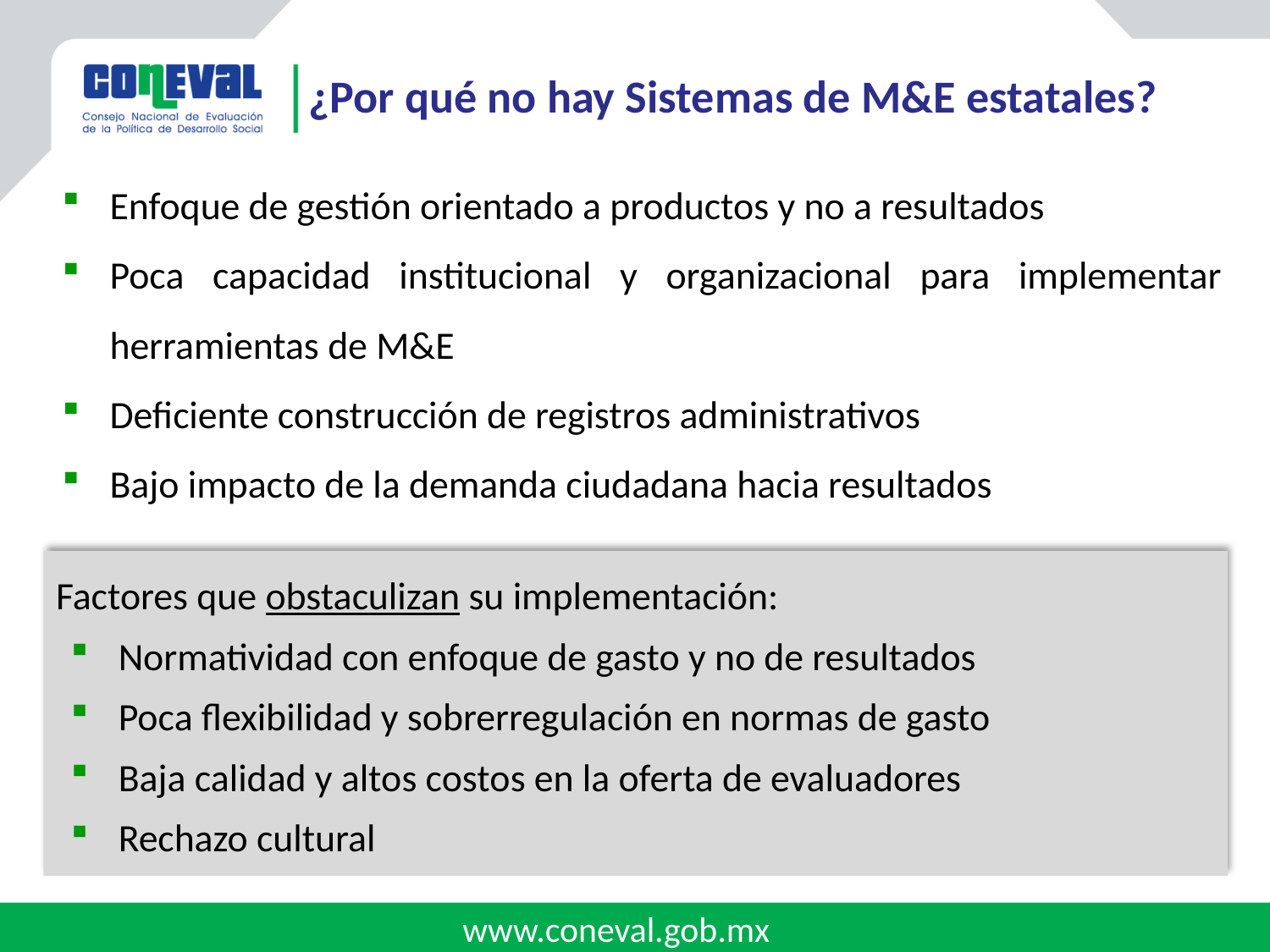

# ¿Por qué no hay Sistemas de M&E estatales?
Enfoque de gestión orientado a productos y no a resultados
Poca capacidad institucional y organizacional para implementar herramientas de M&E
Deficiente construcción de registros administrativos
Bajo impacto de la demanda ciudadana hacia resultados
Factores que obstaculizan su implementación:
Normatividad con enfoque de gasto y no de resultados
Poca flexibilidad y sobrerregulación en normas de gasto
Baja calidad y altos costos en la oferta de evaluadores
Rechazo cultural